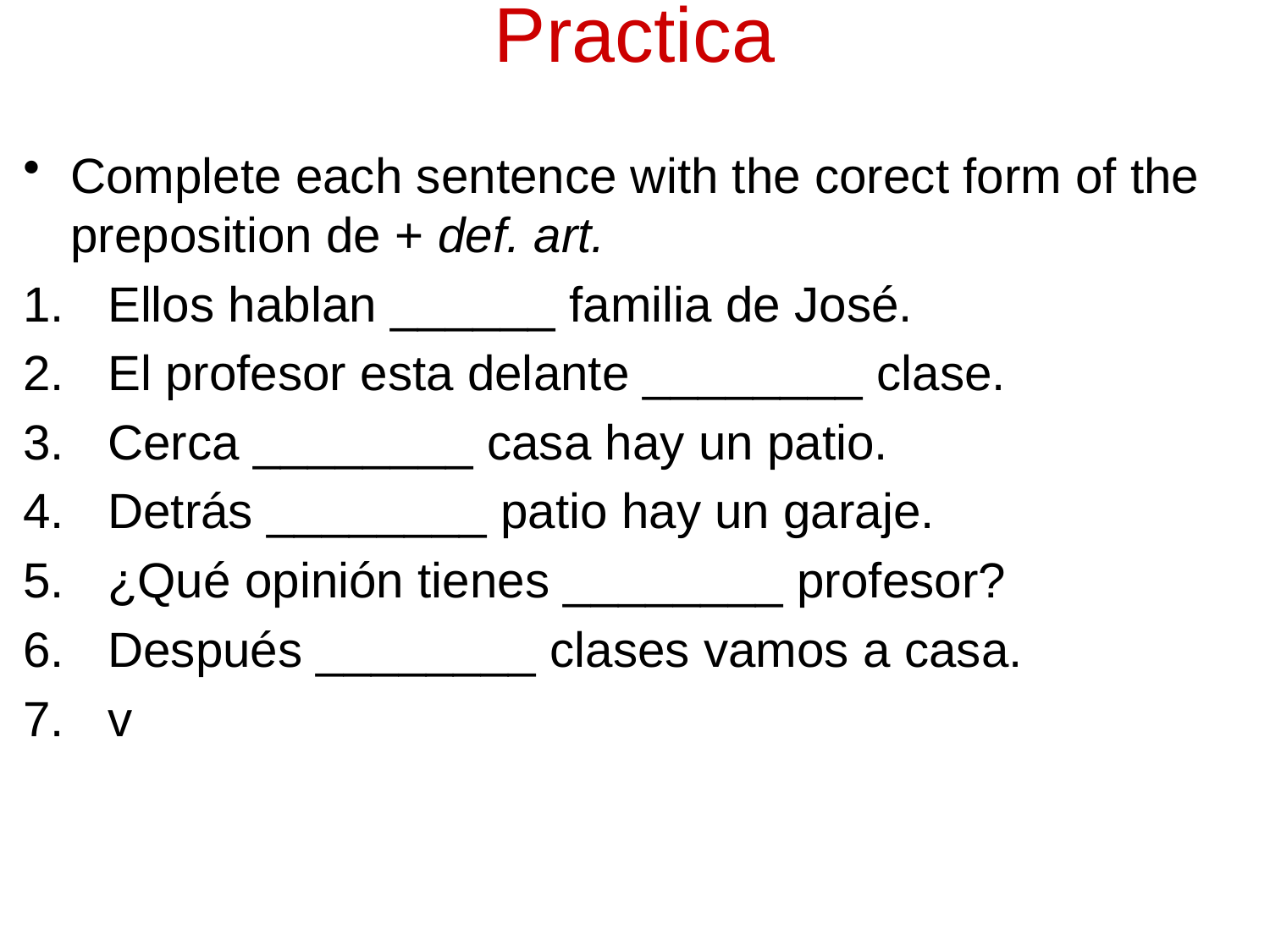

Practica
Complete each sentence with the corect form of the preposition de + def. art.
Ellos hablan ______ familia de José.
El profesor esta delante ________ clase.
Cerca ________ casa hay un patio.
Detrás ________ patio hay un garaje.
¿Qué opinión tienes ________ profesor?
Después ________ clases vamos a casa.
v